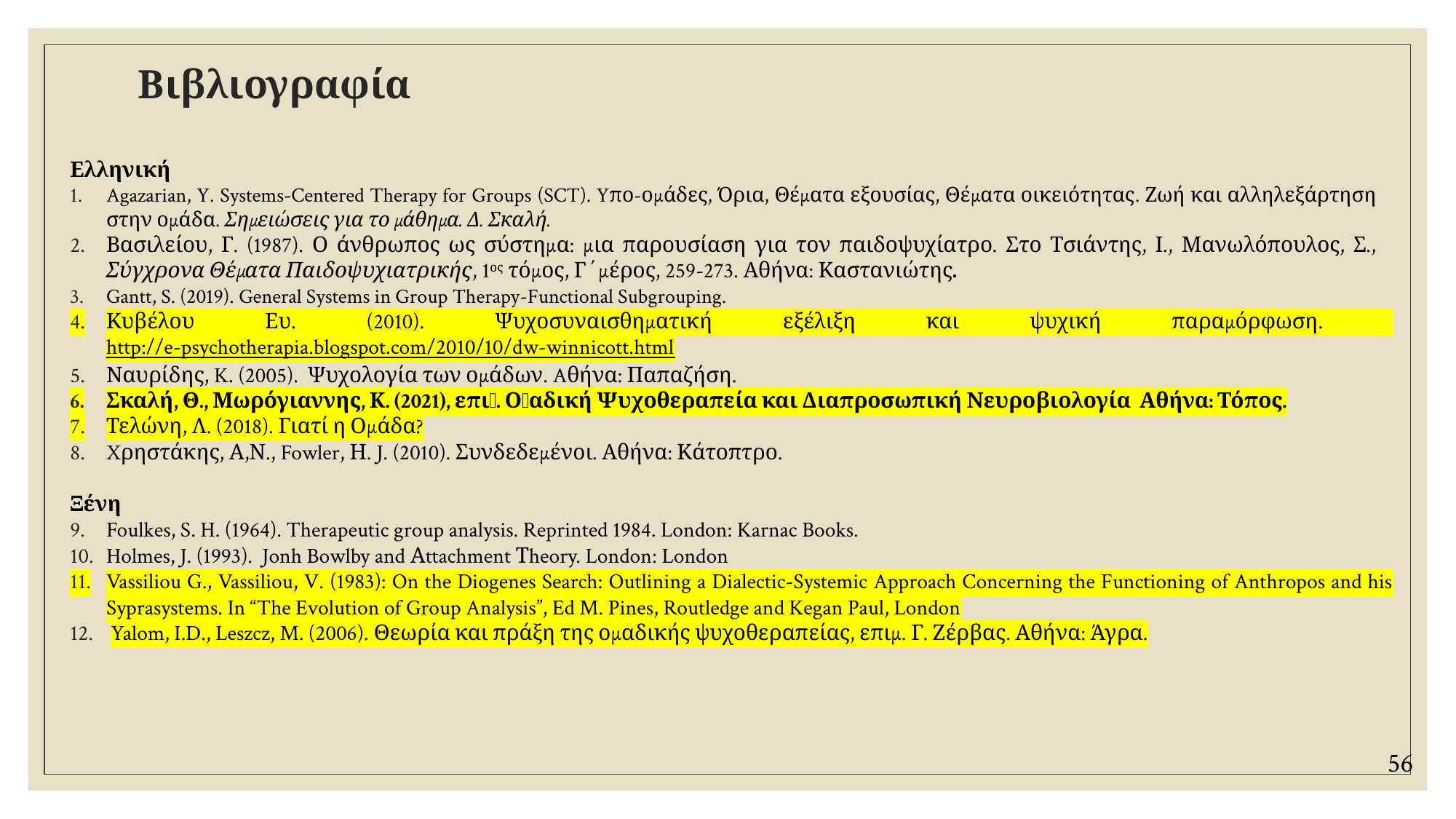

# Βιβλιογραφία

Ελληνική
Agazarian, Y. Systems-Centered Therapy for Groups (SCT). Yπο-ομάδες, Όρια, Θέματα εξουσίας, Θέματα οικειότητας. Ζωή και αλληλεξάρτηση στην ομάδα. Σημειώσεις για το μάθημα. Δ. Σκαλή.
Βασιλείου, Γ. (1987). Ο άνθρωπος ως σύστημα: μια παρουσίαση για τον παιδοψυχίατρο. Στο Τσιάντης, Ι., Μανωλόπουλος, Σ., Σύγχρονα Θέματα Παιδοψυχιατρικής, 1ος τόμος, Γ΄μέρος, 259-273. Αθήνα: Καστανιώτης.
Gantt, S. (2019). General Systems in Group Therapy-Functional Subgrouping.
Κυβέλου Ευ. (2010). Ψυχοσυναισθηματική εξέλιξη και ψυχική παραμόρφωση.  http://e-psychotherapia.blogspot.com/2010/10/dw-winnicott.html
Ναυρίδης, K. (2005).  Ψυχολογία των ομάδων. Aθήνα: Παπαζήση.
Σκαλή, Θ., Μωρόγιαννης, Κ. (2021), επιμ. Ομαδική Ψυχοθεραπεία και Διαπροσωπική Νευροβιολογία  Αθήνα: Τόπος.
Τελώνη, Λ. (2018). Γιατί η Ομάδα?
Xρηστάκης, Α,Ν., Fowler, Η. J. (2010). Συνδεδεμένοι. Αθήνα: Κάτοπτρο.

Ξένη
Foulkes, S. H. (1964). Therapeutic group analysis. Reprinted 1984. London: Karnac Books.
Holmes, J. (1993).  Jonh Bowlby and Αttachment Τheory. London: London
Vassiliou G., Vassiliou, V. (1983): On the Diogenes Search: Outlining a Dialectic-Systemic Approach Concerning the Functioning of Anthropos and his Syprasystems. In “The Evolution of Group Analysis”, Ed M. Pines, Routledge and Kegan Paul, London
 Yalom, I.D., Leszcz, M. (2006). Θεωρία και πράξη της ομαδικής ψυχοθεραπείας, επιμ. Γ. Ζέρβας. Αθήνα: Άγρα.

56